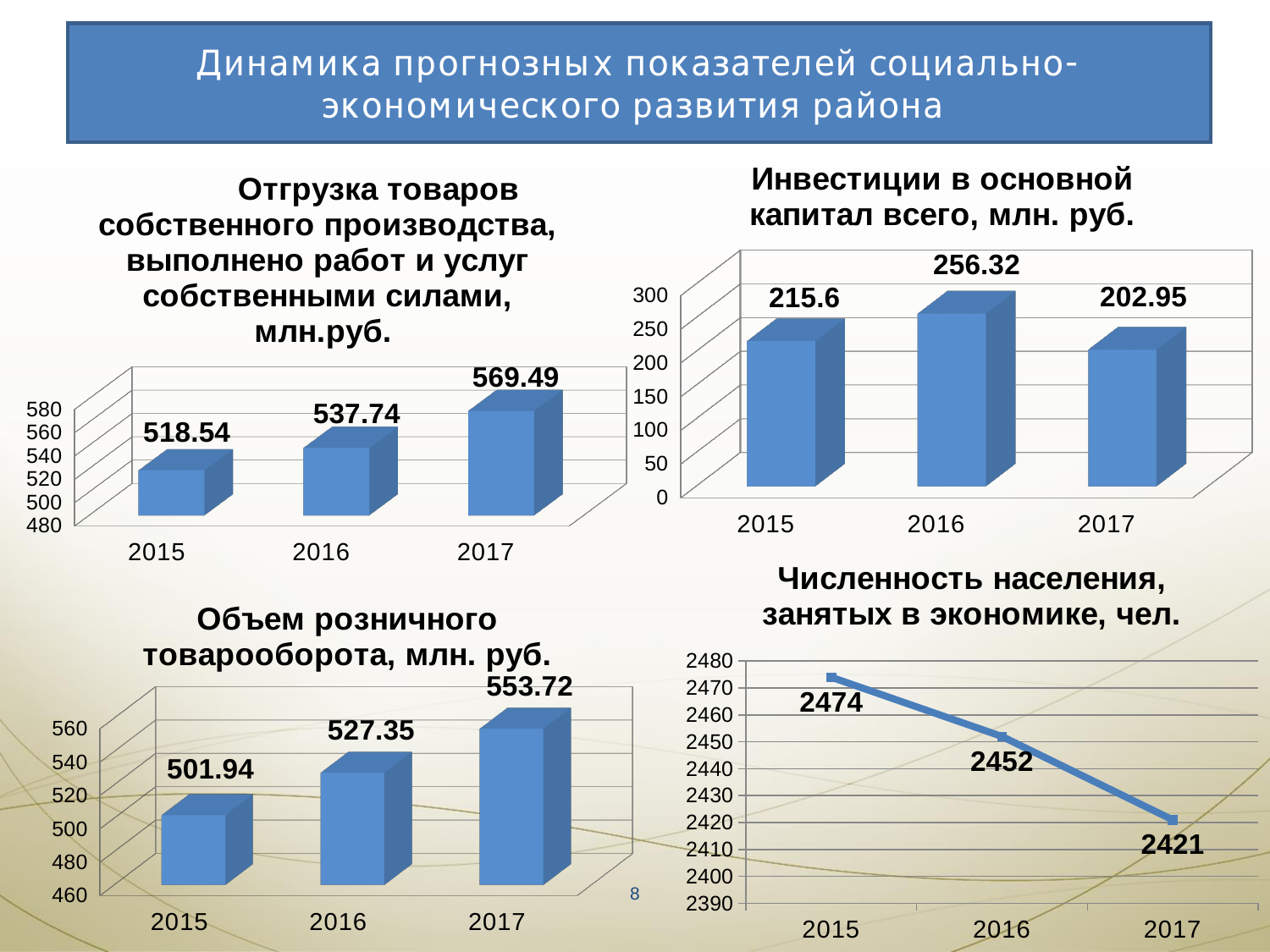

Динамика прогнозных показателей социально-экономического развития района

[unsupported chart]

[unsupported chart]

### Chart: Численность населения, занятых в экономике, чел.

| Category | Численность населения, занятых в экономике, чел |
|---|---|
| 2015 | 2474.0 |
| 2016 | 2452.0 |
| 2017 | 2421.0 |

[unsupported chart]

8